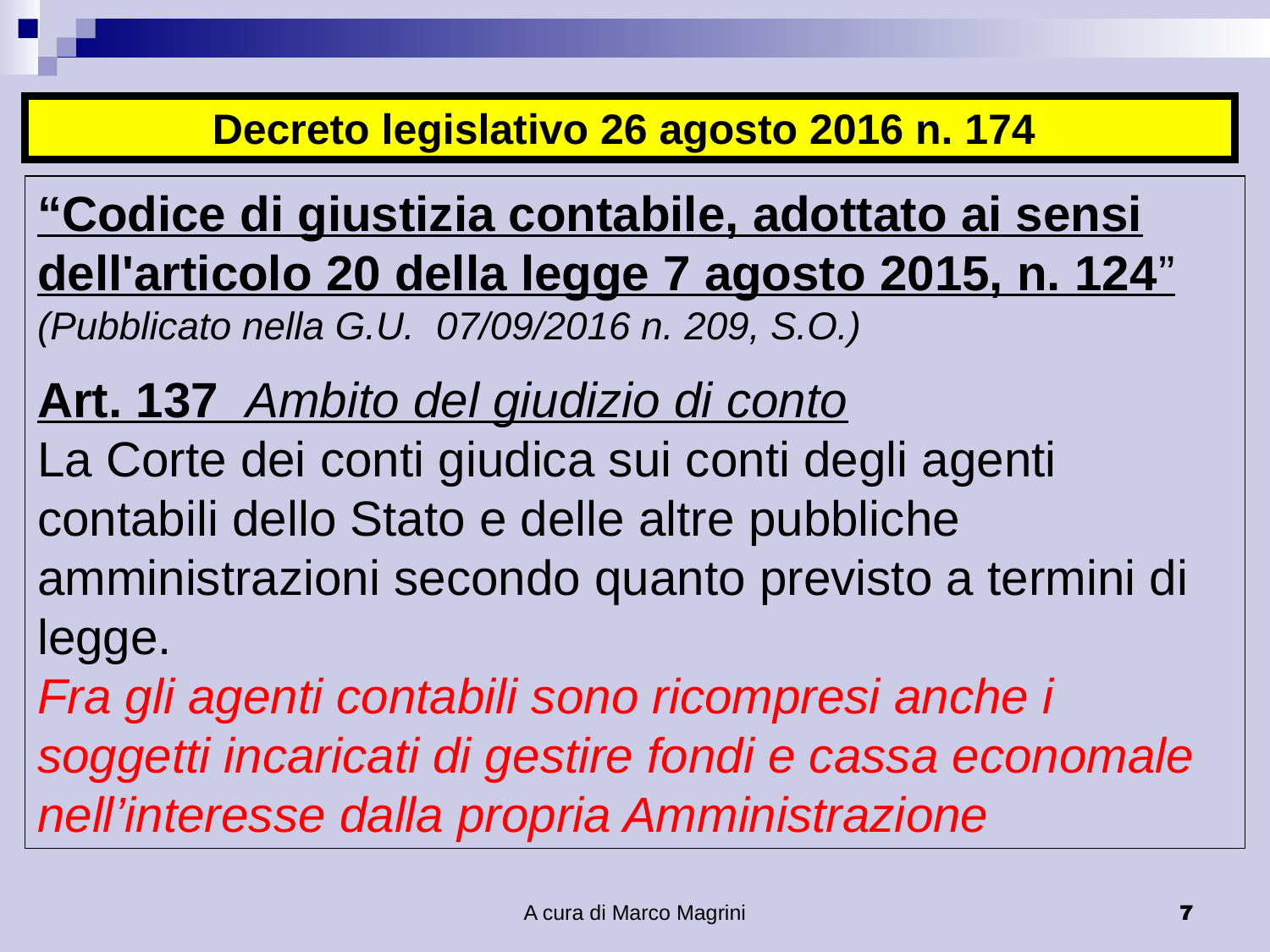

Decreto legislativo 26 agosto 2016 n. 174
“Codice di giustizia contabile, adottato ai sensi dell'articolo 20 della legge 7 agosto 2015, n. 124”
(Pubblicato nella G.U.  07/09/2016 n. 209, S.O.)

Art. 137  Ambito del giudizio di conto
La Corte dei conti giudica sui conti degli agenti contabili dello Stato e delle altre pubbliche amministrazioni secondo quanto previsto a termini di legge.
Fra gli agenti contabili sono ricompresi anche i soggetti incaricati di gestire fondi e cassa economale nell’interesse dalla propria Amministrazione

A cura di Marco Magrini
7